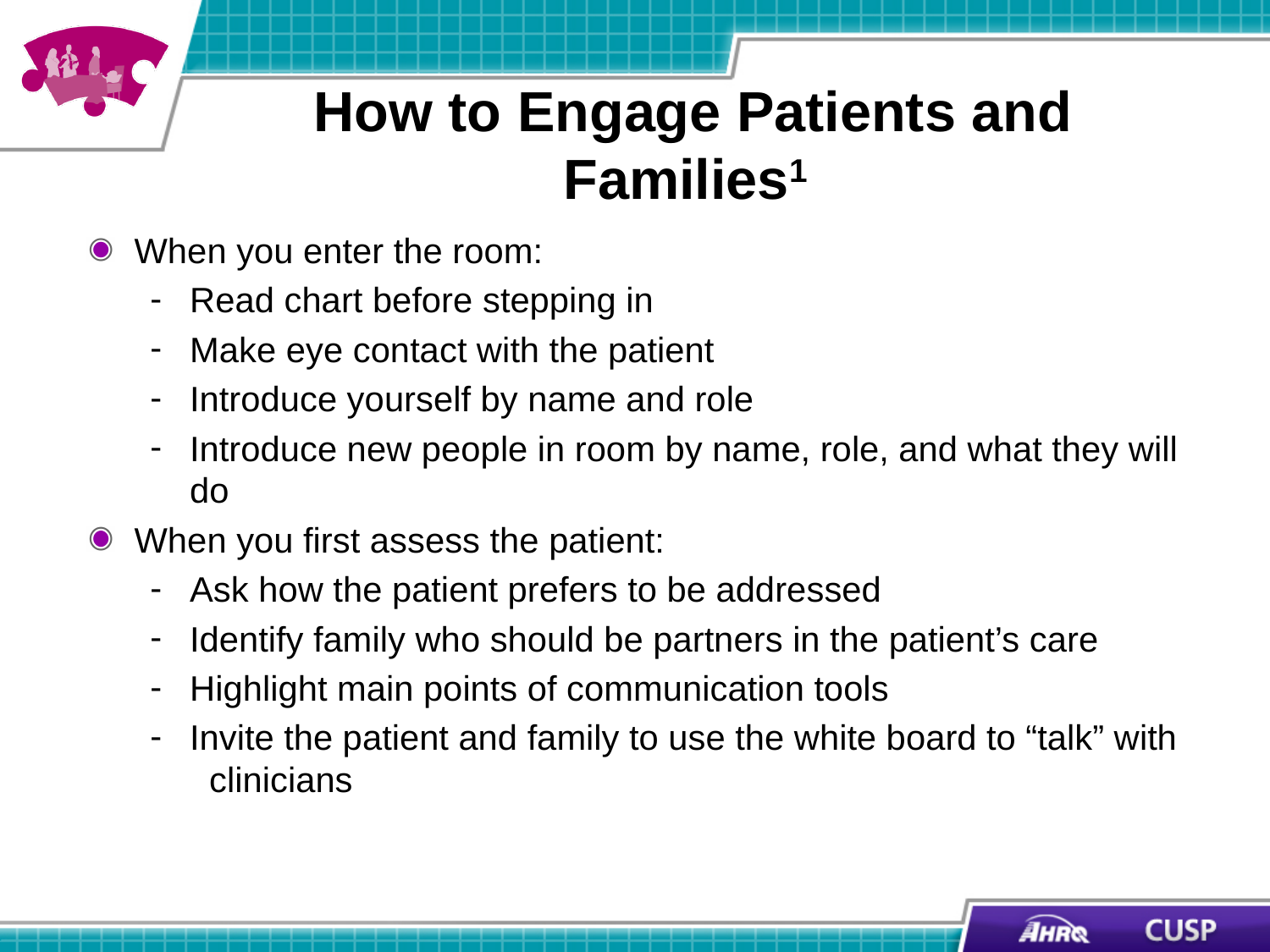

# How to Engage Patients and Families1
When you enter the room:
Read chart before stepping in
Make eye contact with the patient
Introduce yourself by name and role
Introduce new people in room by name, role, and what they will do
When you first assess the patient:
Ask how the patient prefers to be addressed
Identify family who should be partners in the patient’s care
Highlight main points of communication tools
Invite the patient and family to use the white board to “talk” with    clinicians